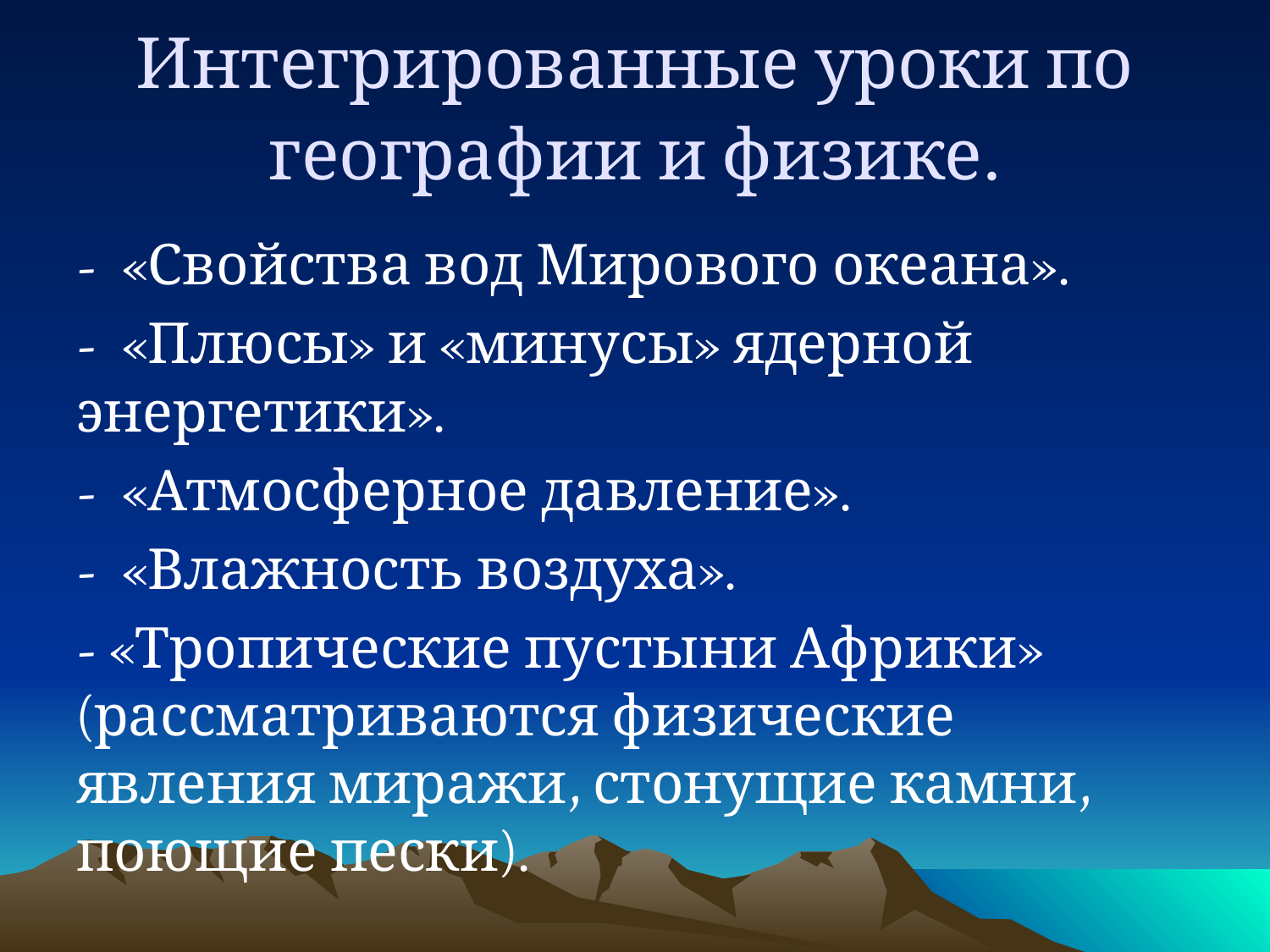

# Интегрированные уроки по географии и физике.
-  «Свойства вод Мирового океана».
-  «Плюсы» и «минусы» ядерной  энергетики».
-  «Атмосферное давление».
-  «Влажность воздуха».
- «Тропические пустыни Африки» (рассматриваются физические явления миражи, стонущие камни, поющие пески).

Интегрированный урок по географии и математике.
•  «Масштаб».
•  «Температура воздуха».